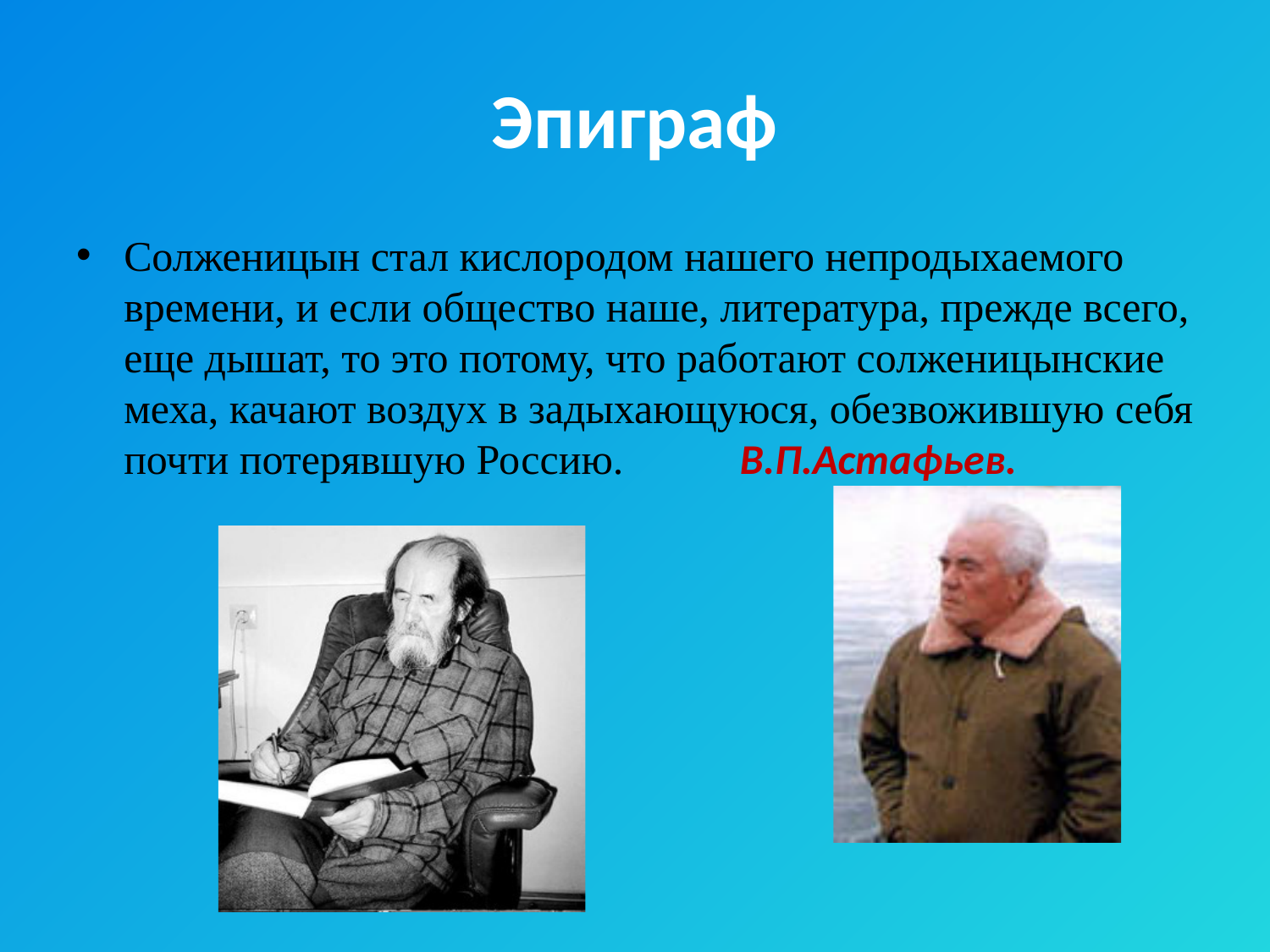

# Эпиграф
Солженицын стал кислородом нашего непродыхаемого времени, и если общество наше, литература, прежде всего, еще дышат, то это потому, что работают солженицынские меха, качают воздух в задыхающуюся, обезвожившую себя почти потерявшую Россию.           В.П.Астафьев.